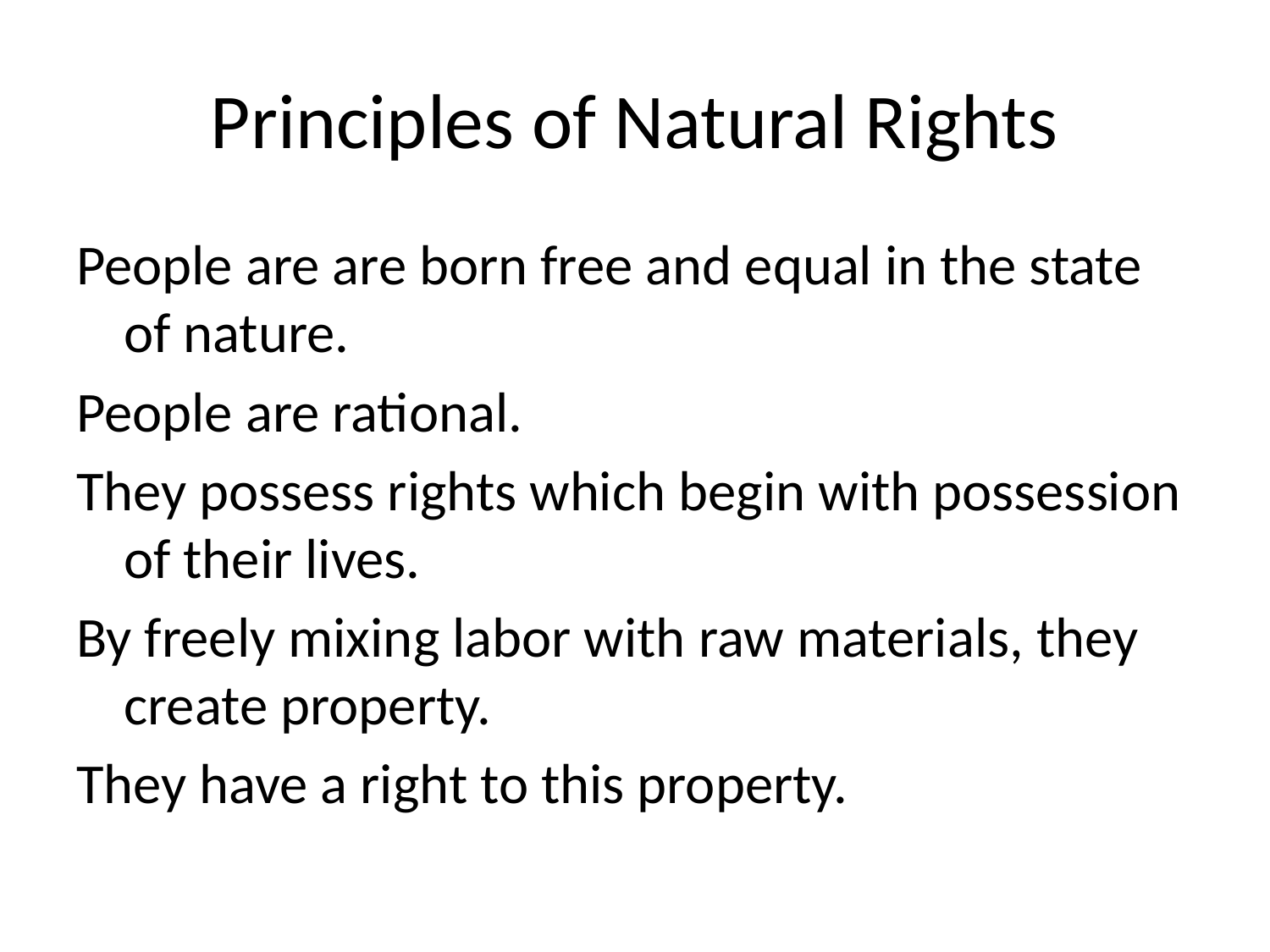

# Principles of Natural Rights
People are are born free and equal in the state of nature.
People are rational.
They possess rights which begin with possession of their lives.
By freely mixing labor with raw materials, they create property.
They have a right to this property.